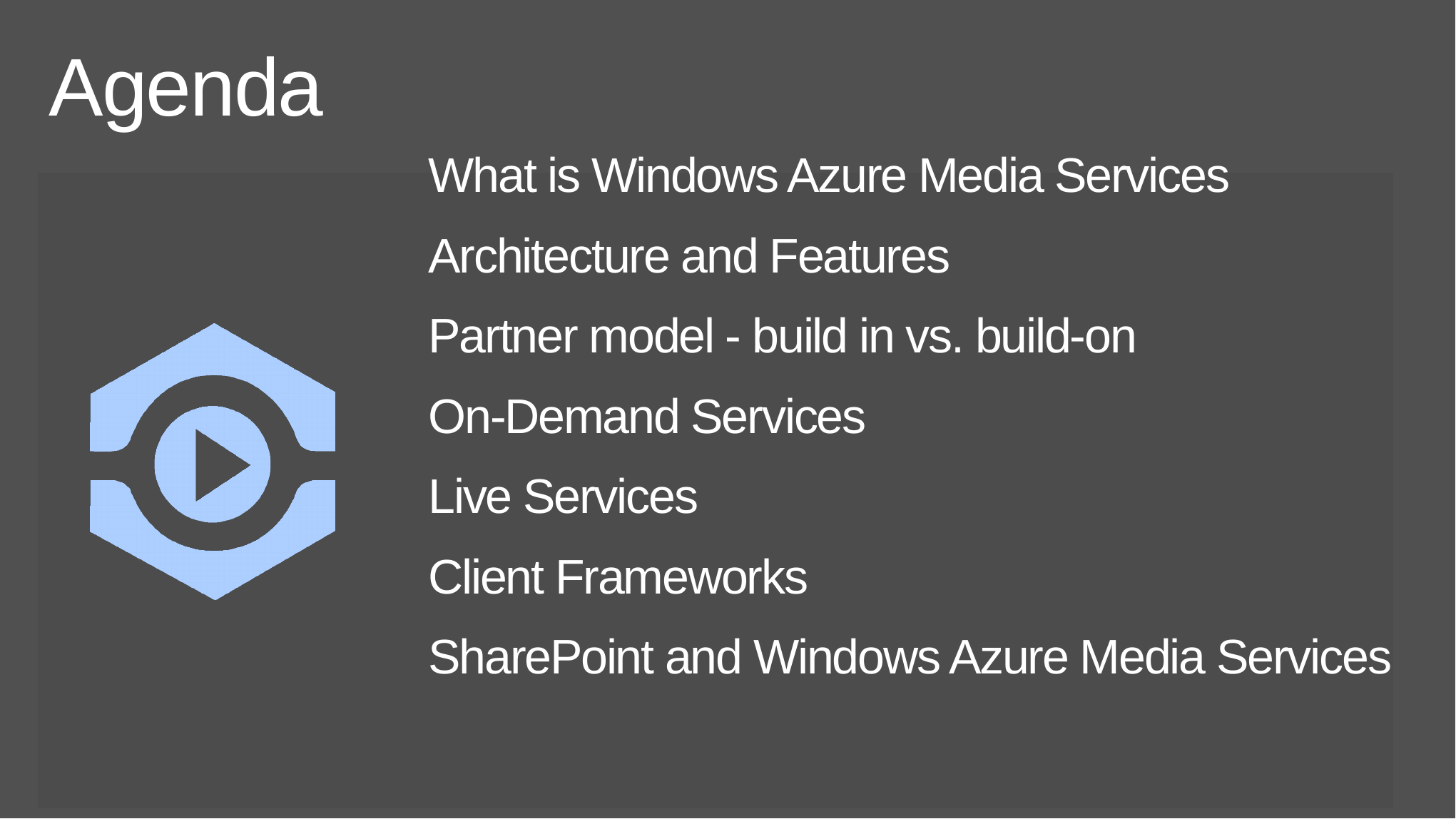

# Agenda
What is Windows Azure Media Services
Architecture and Features
Partner model - build in vs. build-on
On-Demand Services
Live Services
Client Frameworks
SharePoint and Windows Azure Media Services